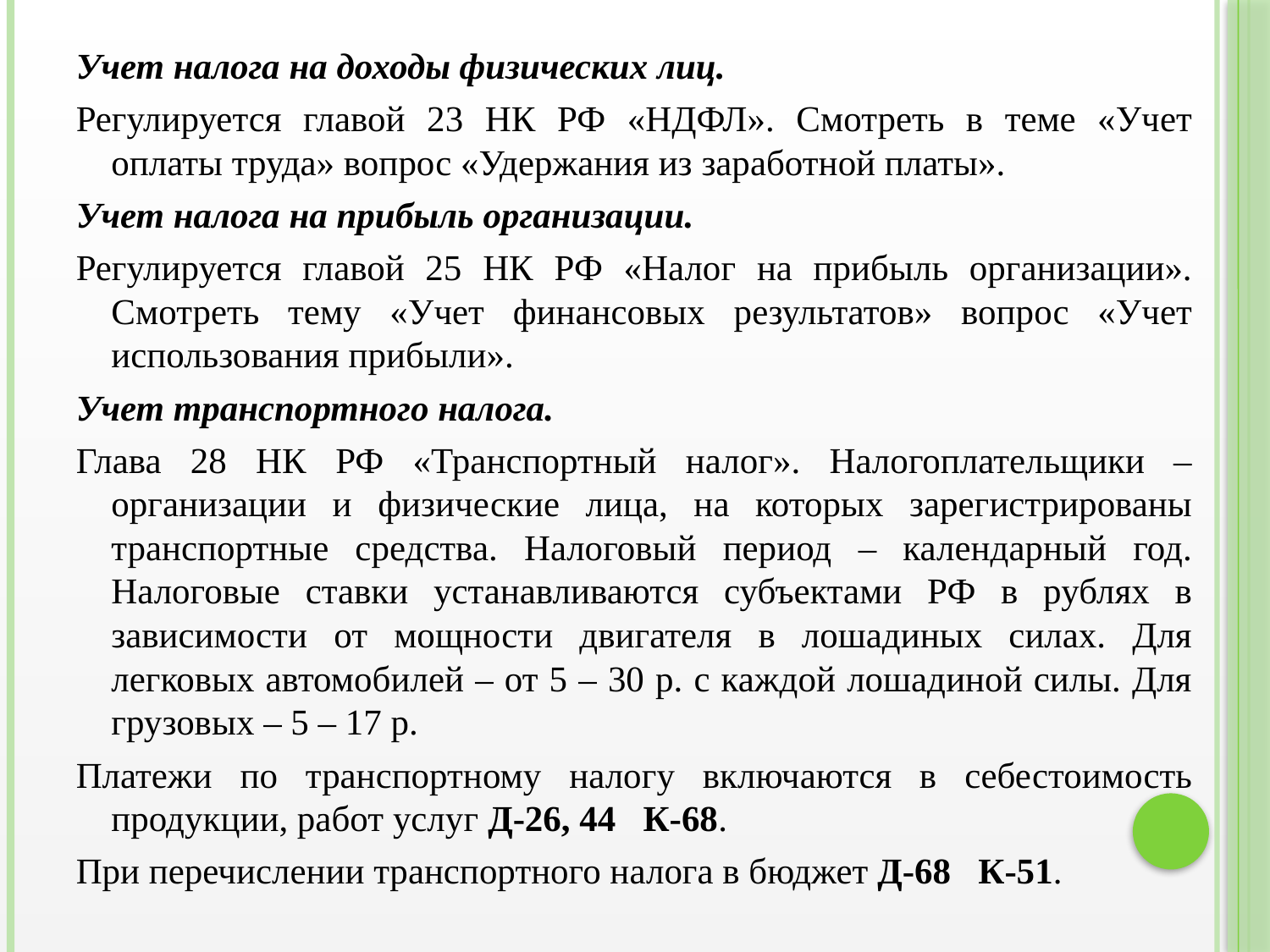

Учет налога на доходы физических лиц.
Регулируется главой 23 НК РФ «НДФЛ». Смотреть в теме «Учет оплаты труда» вопрос «Удержания из заработной платы».
Учет налога на прибыль организации.
Регулируется главой 25 НК РФ «Налог на прибыль организации». Смотреть тему «Учет финансовых результатов» вопрос «Учет использования прибыли».
Учет транспортного налога.
Глава 28 НК РФ «Транспортный налог». Налогоплательщики – организации и физические лица, на которых зарегистрированы транспортные средства. Налоговый период – календарный год. Налоговые ставки устанавливаются субъектами РФ в рублях в зависимости от мощности двигателя в лошадиных силах. Для легковых автомобилей – от 5 – 30 р. с каждой лошадиной силы. Для грузовых – 5 – 17 р.
Платежи по транспортному налогу включаются в себестоимость продукции, работ услуг Д-26, 44   К-68.
При перечислении транспортного налога в бюджет Д-68   К-51.